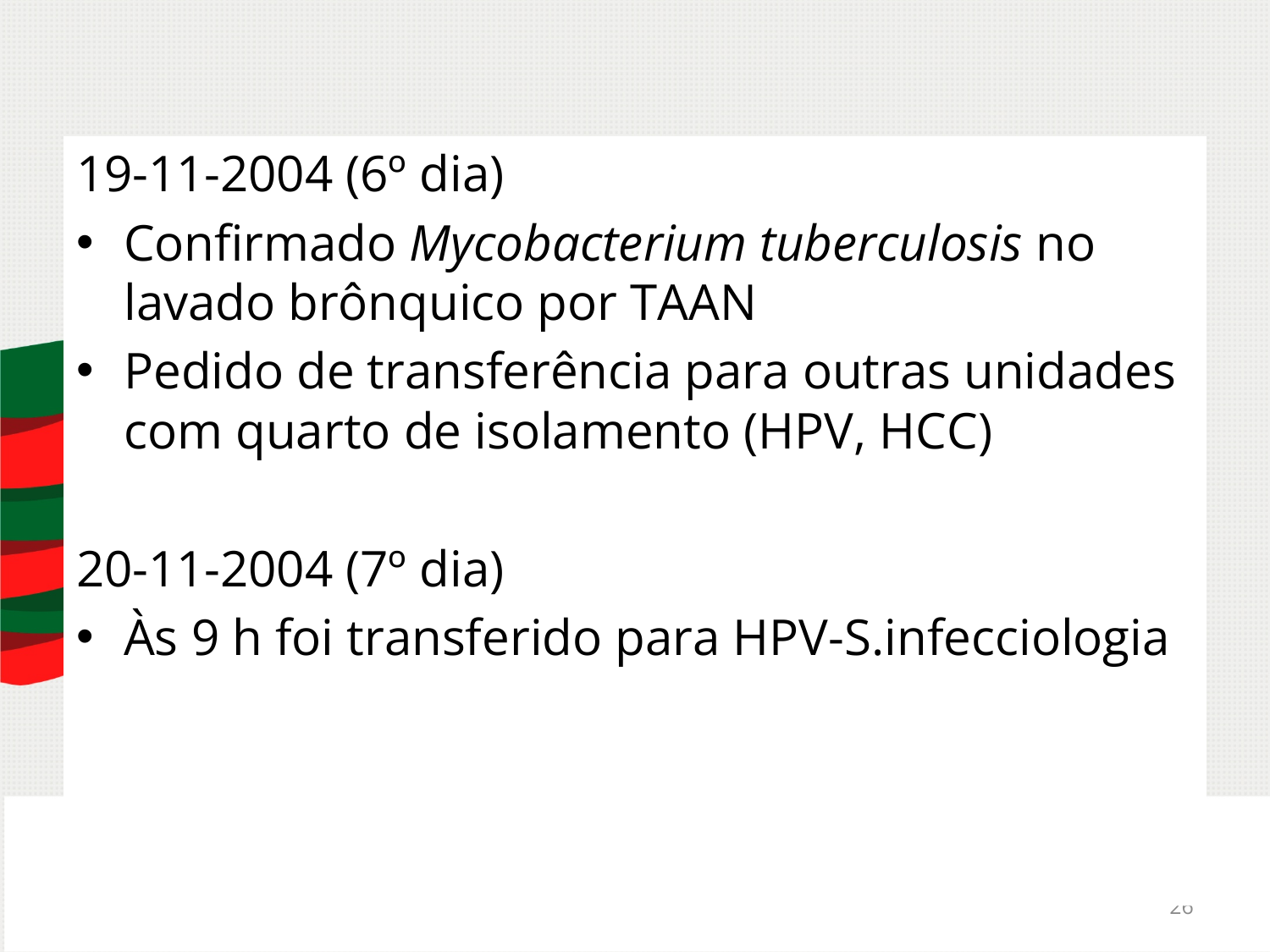

19-11-2004 (6º dia)
Confirmado Mycobacterium tuberculosis no lavado brônquico por TAAN
Pedido de transferência para outras unidades com quarto de isolamento (HPV, HCC)

20-11-2004 (7º dia)
Às 9 h foi transferido para HPV-S.infecciologia

26